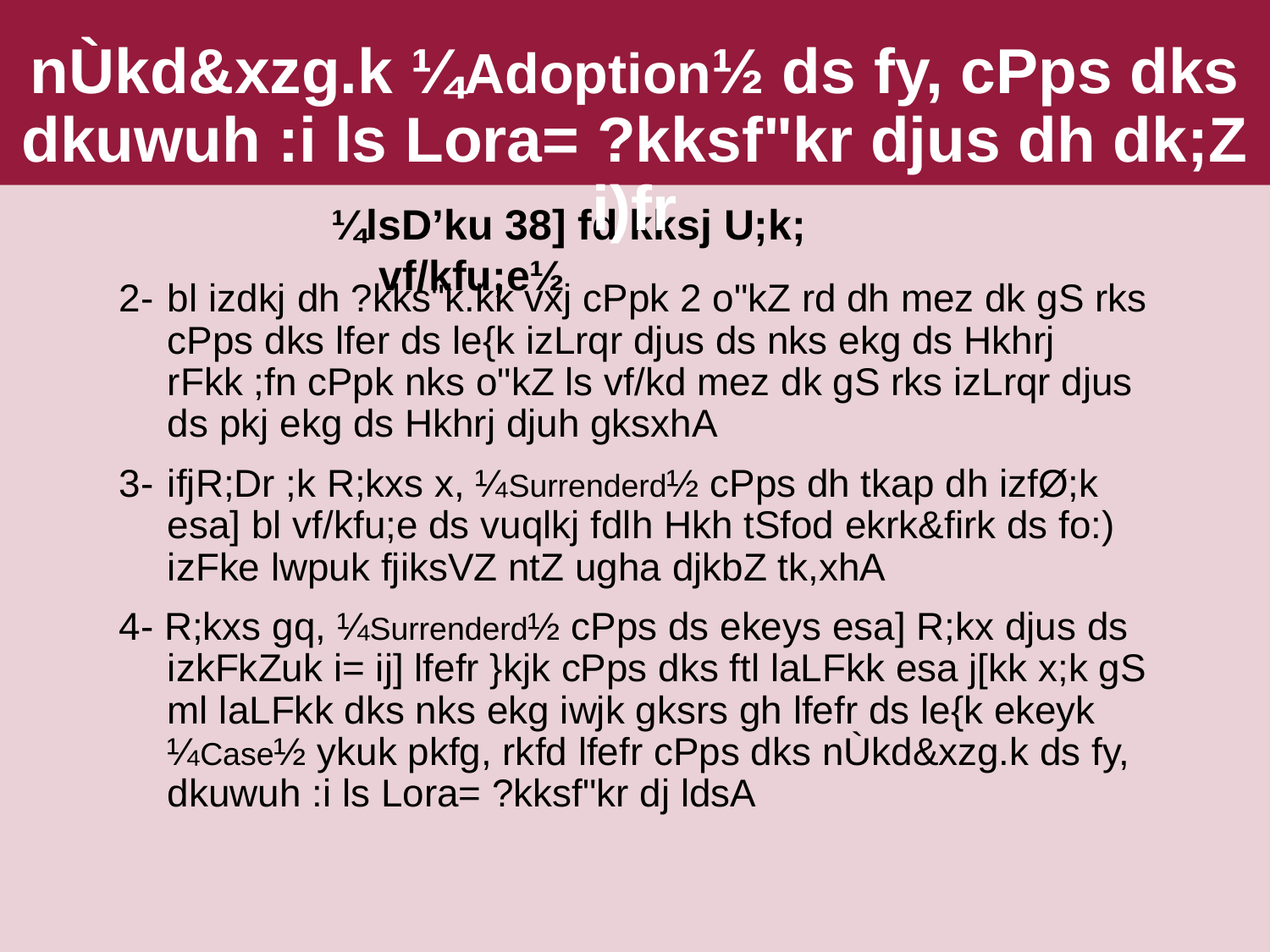

nÙkd&xzg.k ¼Adoption½ ds fy, cPps dks dkuwuh :i ls Lora= ?kksf"kr djus dh dk;Z i)fr
¼lsD’ku 38] fd’kksj U;k; vf/kfu;e½
2-	bl izdkj dh ?kks"k.kk vxj cPpk 2 o"kZ rd dh mez dk gS rks cPps dks lfer ds le{k izLrqr djus ds nks ekg ds Hkhrj rFkk ;fn cPpk nks o"kZ ls vf/kd mez dk gS rks izLrqr djus ds pkj ekg ds Hkhrj djuh gksxhA
3-	ifjR;Dr ;k R;kxs x, ¼Surrenderd½ cPps dh tkap dh izfØ;k esa] bl vf/kfu;e ds vuqlkj fdlh Hkh tSfod ekrk&firk ds fo:) izFke lwpuk fjiksVZ ntZ ugha djkbZ tk,xhA
4- R;kxs gq, ¼Surrenderd½ cPps ds ekeys esa] R;kx djus ds izkFkZuk i= ij] lfefr }kjk cPps dks ftl laLFkk esa j[kk x;k gS ml laLFkk dks nks ekg iwjk gksrs gh lfefr ds le{k ekeyk ¼Case½ ykuk pkfg, rkfd lfefr cPps dks nÙkd&xzg.k ds fy, dkuwuh :i ls Lora= ?kksf"kr dj ldsA